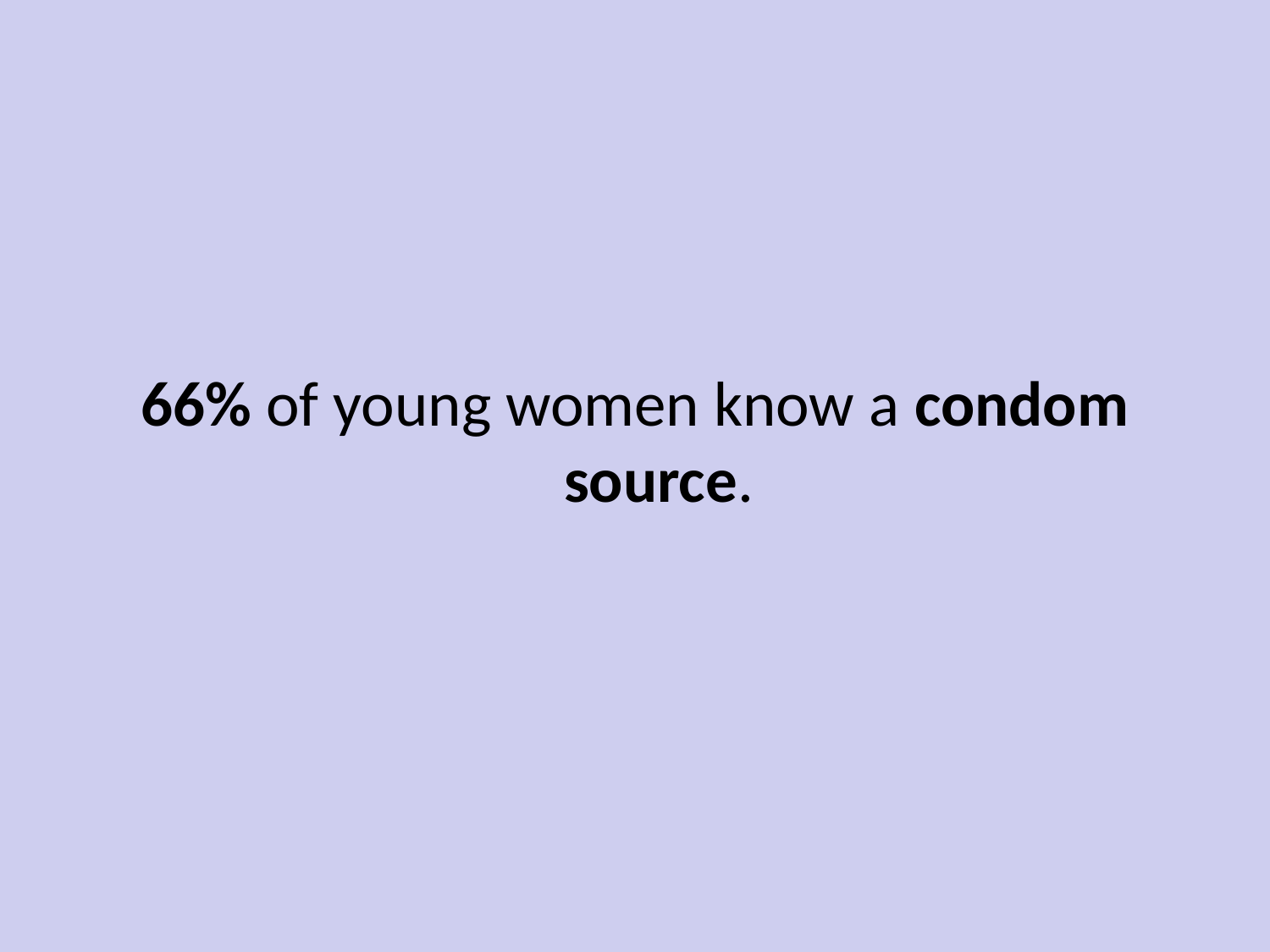

66% of young women know a condom source.